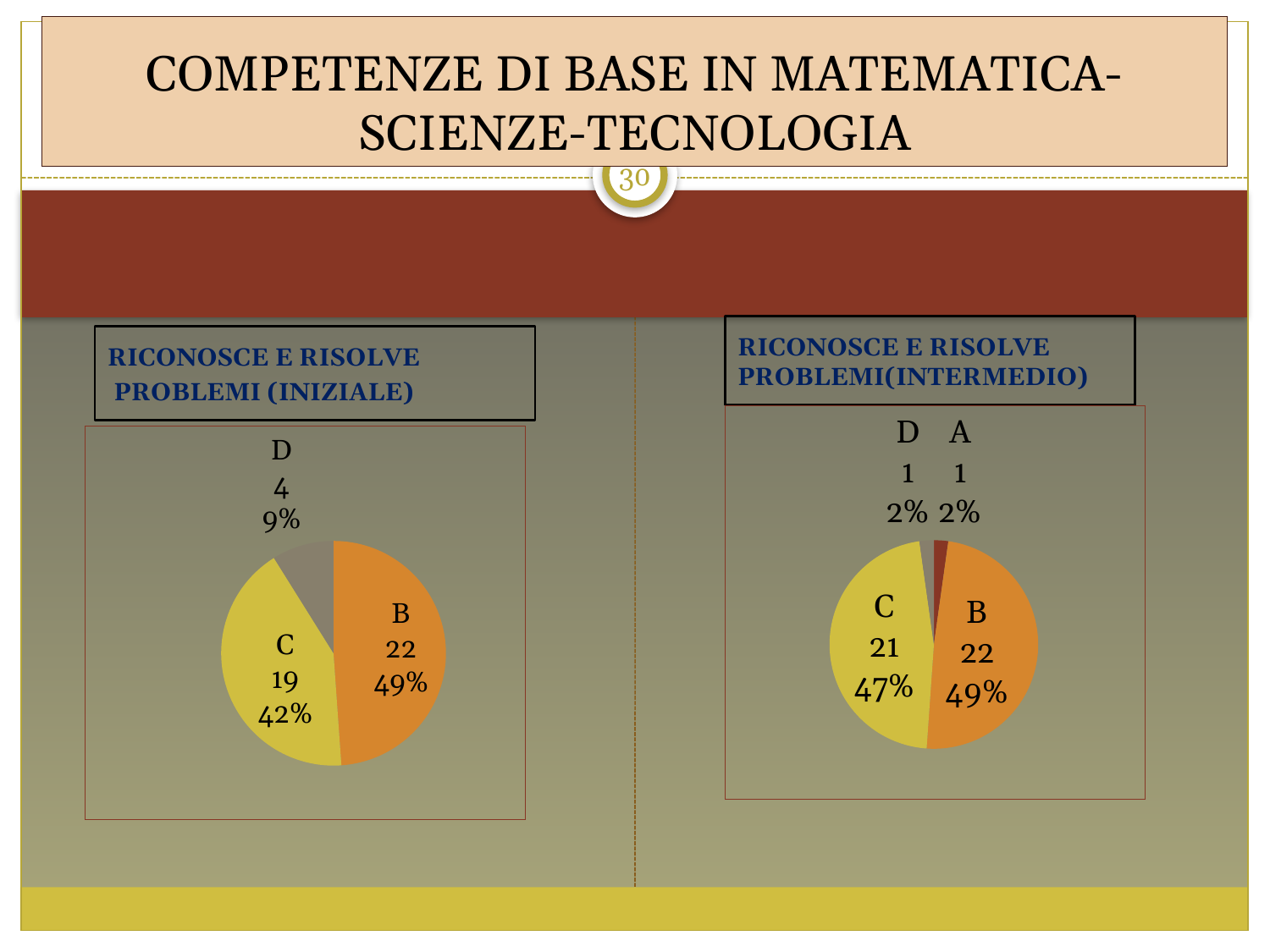

# COMPETENZE DI BASE IN MATEMATICA-SCIENZE-TECNOLOGIA
30
RICONOSCE E RISOLVE PROBLEMI(INTERMEDIO)
RICONOSCE E RISOLVE
 PROBLEMI (INIZIALE)

### Chart

| Category | Vendite |
|---|---|
| A | 1.0 |
| B | 22.0 |
| C | 21.0 |
| D | 1.0 |

### Chart

| Category | Vendite |
|---|---|
| A | 0.0 |
| B | 22.0 |
| C | 19.0 |
| D | 4.0 |